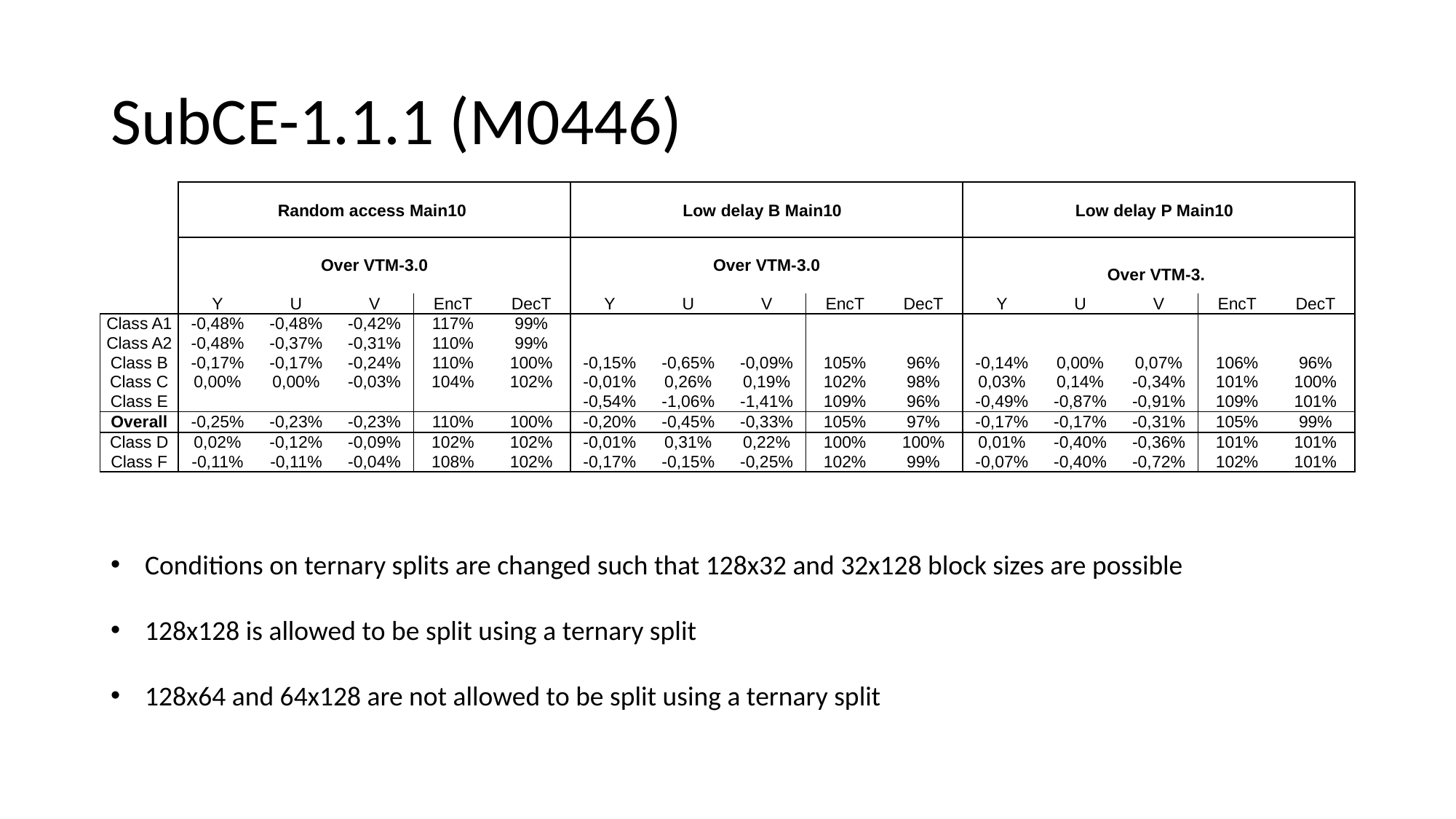

# SubCE-1.1.1 (M0446)
|  | Random access Main10 |  |  |  |  | Low delay B Main10 |  |  |  |  | Low delay P Main10 |  |  |  |  |
| --- | --- | --- | --- | --- | --- | --- | --- | --- | --- | --- | --- | --- | --- | --- | --- |
|  | Over VTM-3.0 |  |  |  |  | Over VTM-3.0 |  |  |  |  | Over VTM-3. |  |  |  |  |
|  | Y | U | V | EncT | DecT | Y | U | V | EncT | DecT | Y | U | V | EncT | DecT |
| Class A1 | -0,48% | -0,48% | -0,42% | 117% | 99% |  |  |  |  |  |  |  |  |  |  |
| Class A2 | -0,48% | -0,37% | -0,31% | 110% | 99% |  |  |  |  |  |  |  |  |  |  |
| Class B | -0,17% | -0,17% | -0,24% | 110% | 100% | -0,15% | -0,65% | -0,09% | 105% | 96% | -0,14% | 0,00% | 0,07% | 106% | 96% |
| Class C | 0,00% | 0,00% | -0,03% | 104% | 102% | -0,01% | 0,26% | 0,19% | 102% | 98% | 0,03% | 0,14% | -0,34% | 101% | 100% |
| Class E |  |  |  |  |  | -0,54% | -1,06% | -1,41% | 109% | 96% | -0,49% | -0,87% | -0,91% | 109% | 101% |
| Overall | -0,25% | -0,23% | -0,23% | 110% | 100% | -0,20% | -0,45% | -0,33% | 105% | 97% | -0,17% | -0,17% | -0,31% | 105% | 99% |
| Class D | 0,02% | -0,12% | -0,09% | 102% | 102% | -0,01% | 0,31% | 0,22% | 100% | 100% | 0,01% | -0,40% | -0,36% | 101% | 101% |
| Class F | -0,11% | -0,11% | -0,04% | 108% | 102% | -0,17% | -0,15% | -0,25% | 102% | 99% | -0,07% | -0,40% | -0,72% | 102% | 101% |

Conditions on ternary splits are changed such that 128x32 and 32x128 block sizes are possible
128x128 is allowed to be split using a ternary split

128x64 and 64x128 are not allowed to be split using a ternary split